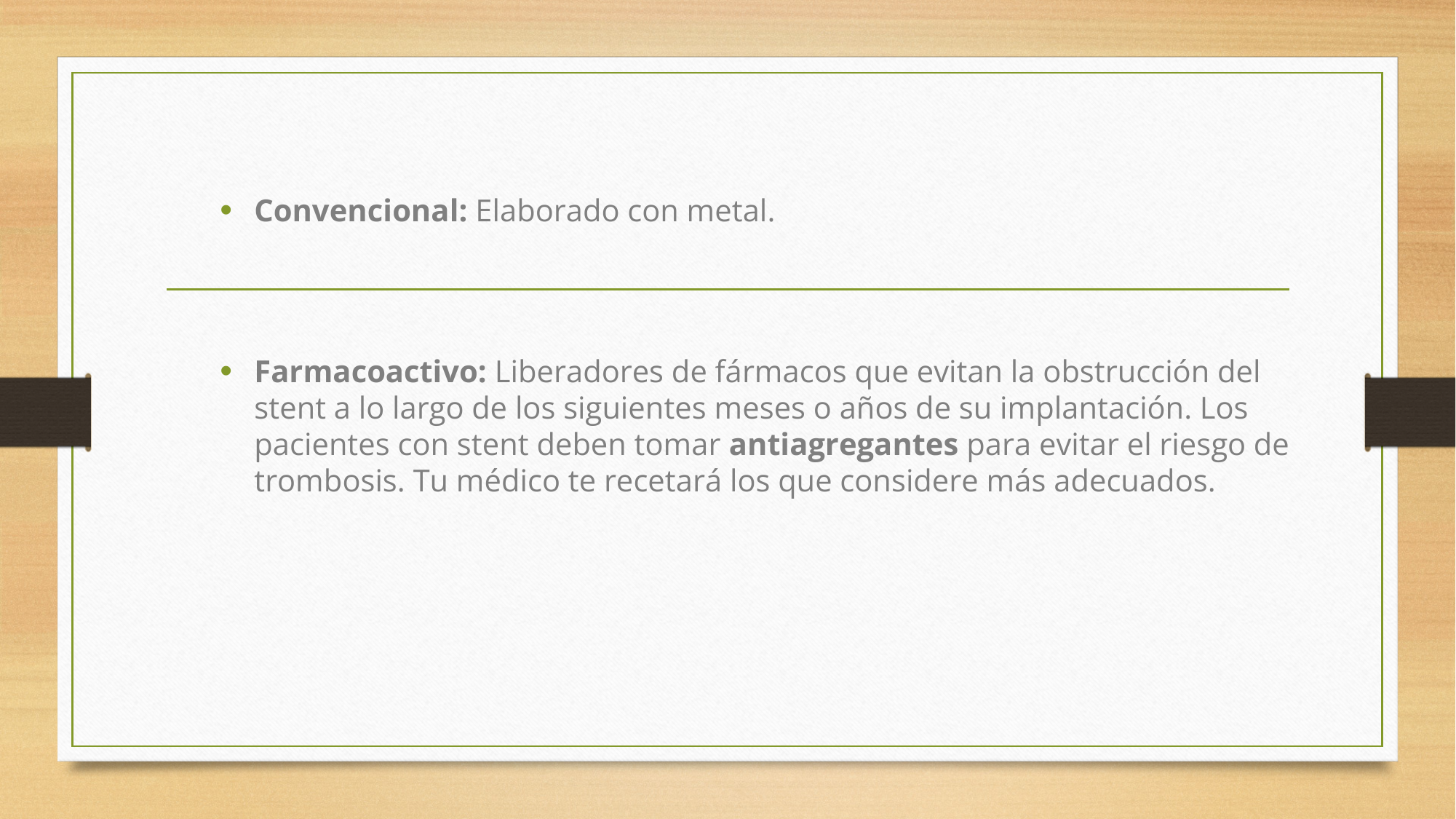

Convencional: Elaborado con metal.

Farmacoactivo: Liberadores de fármacos que evitan la obstrucción del stent a lo largo de los siguientes meses o años de su implantación. Los pacientes con stent deben tomar antiagregantes para evitar el riesgo de trombosis. Tu médico te recetará los que considere más adecuados.